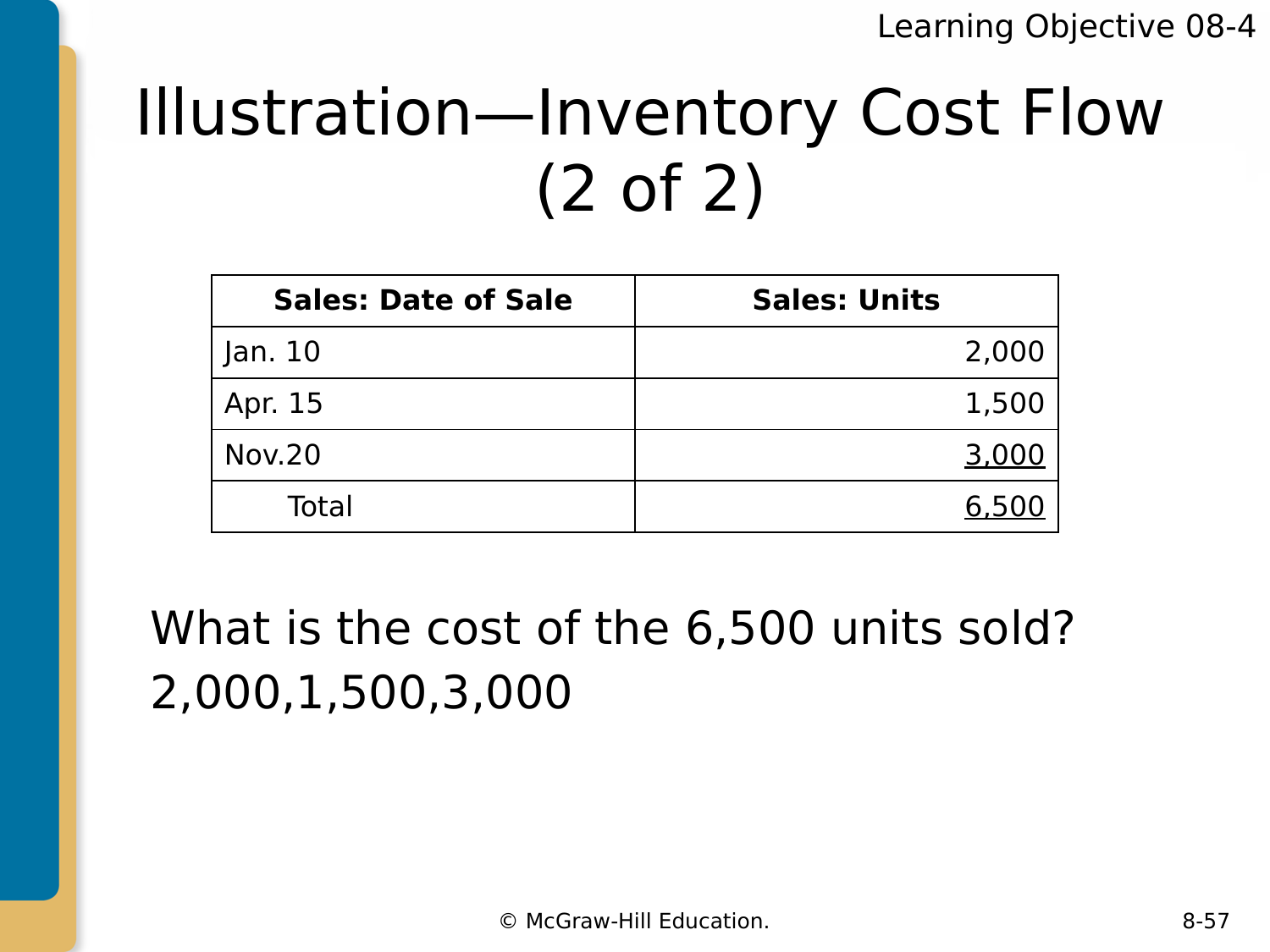

Learning Objective 08-4
# Illustration—Inventory Cost Flow (2 of 2)
| Sales: Date of Sale | Sales: Units |
| --- | --- |
| Jan. 10 | 2,000 |
| Apr. 15 | 1,500 |
| Nov.20 | 3,000 |
| Total | 6,500 |
What is the cost of the 6,500 units sold?
2,000,1,500,3,000